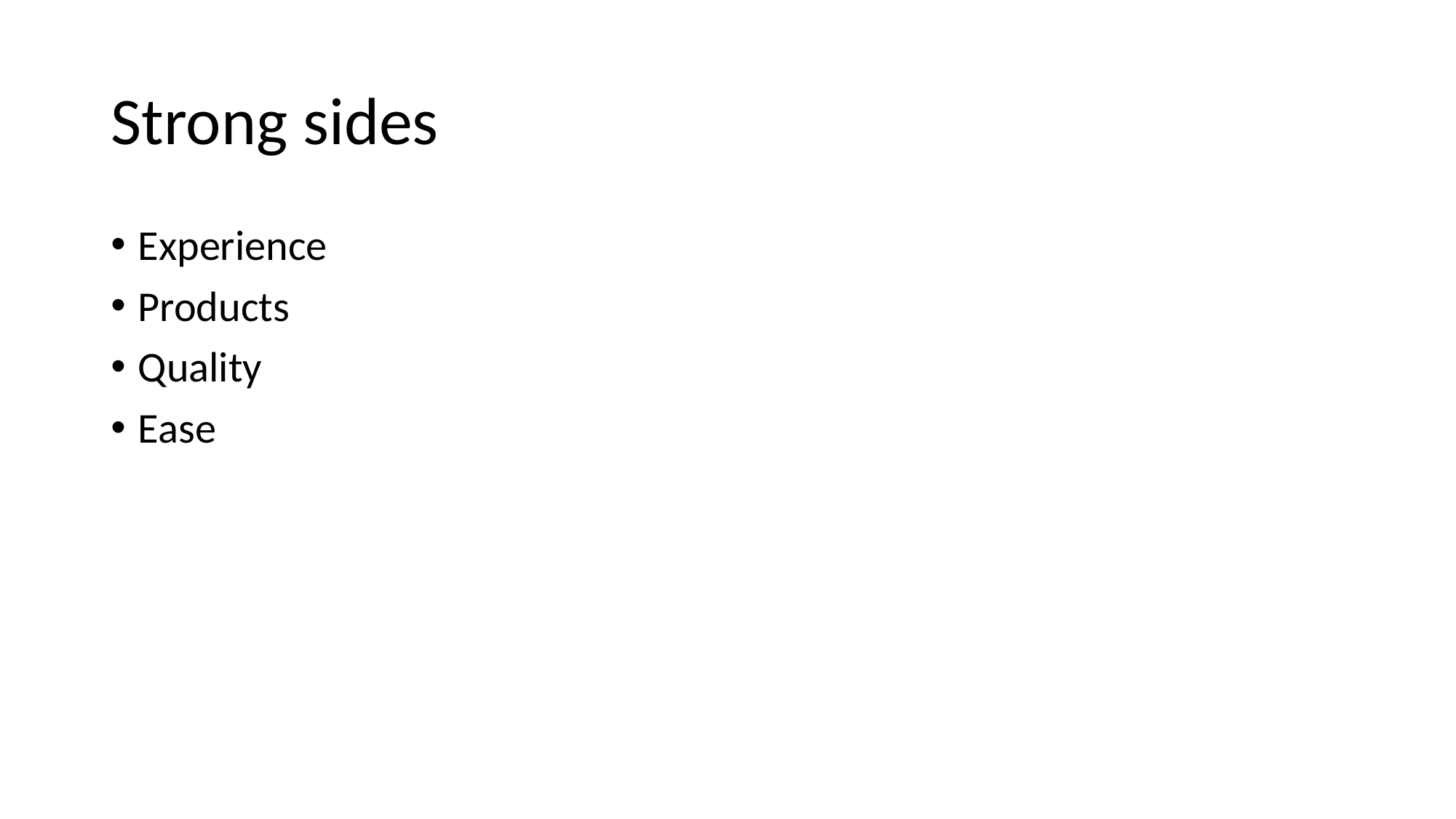

# Strong sides
Experience
Products
Quality
Ease